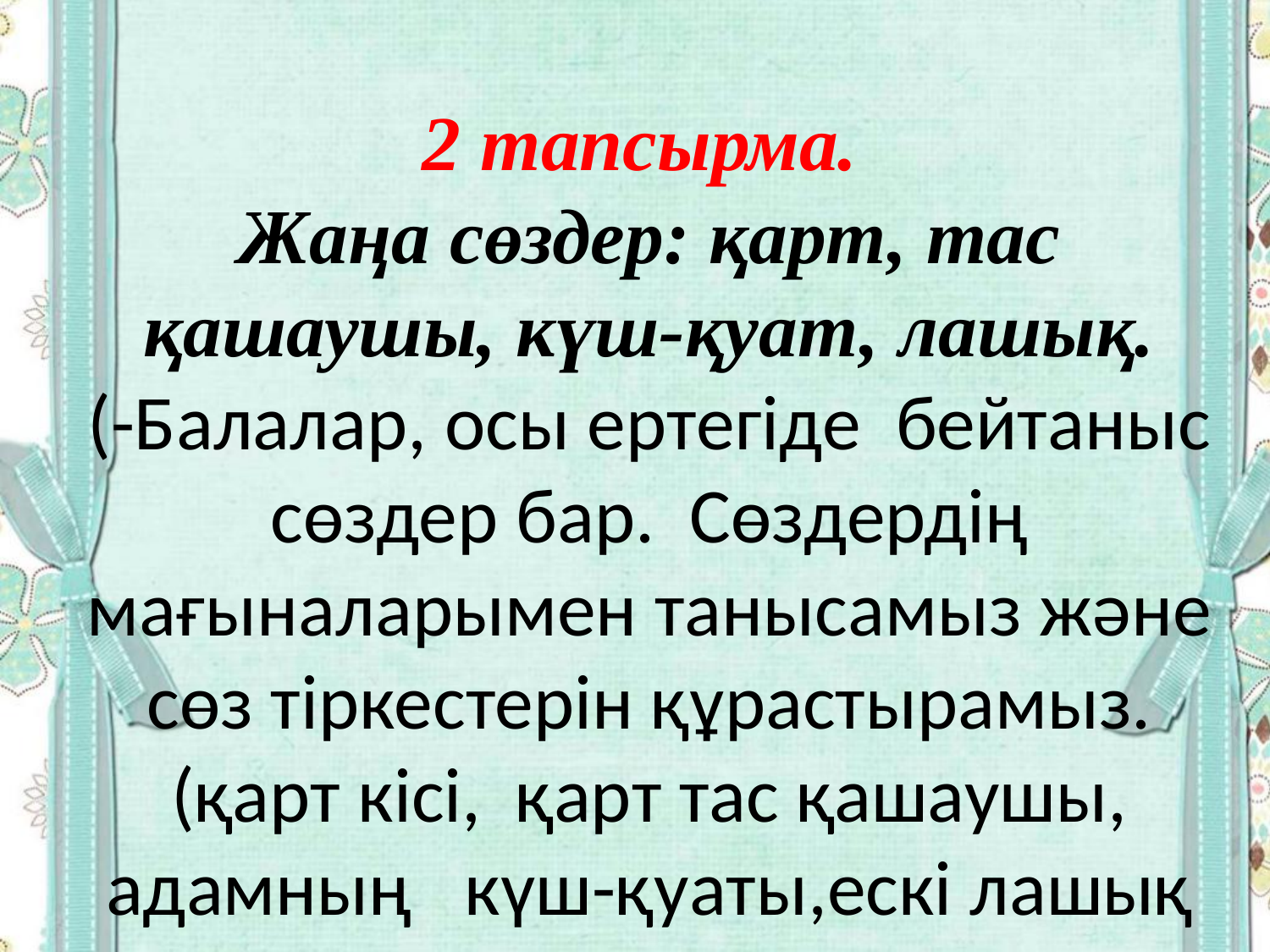

2 тапсырма.
Жаңа сөздер: қарт, тас қашаушы, күш-қуат, лашық.
(-Балалар, осы ертегіде  бейтаныс сөздер бар.  Сөздердің мағыналарымен танысамыз және сөз тіркестерін құрастырамыз. (қарт кісі,  қарт тас қашаушы, адамның   күш-қуаты,ескі лашық